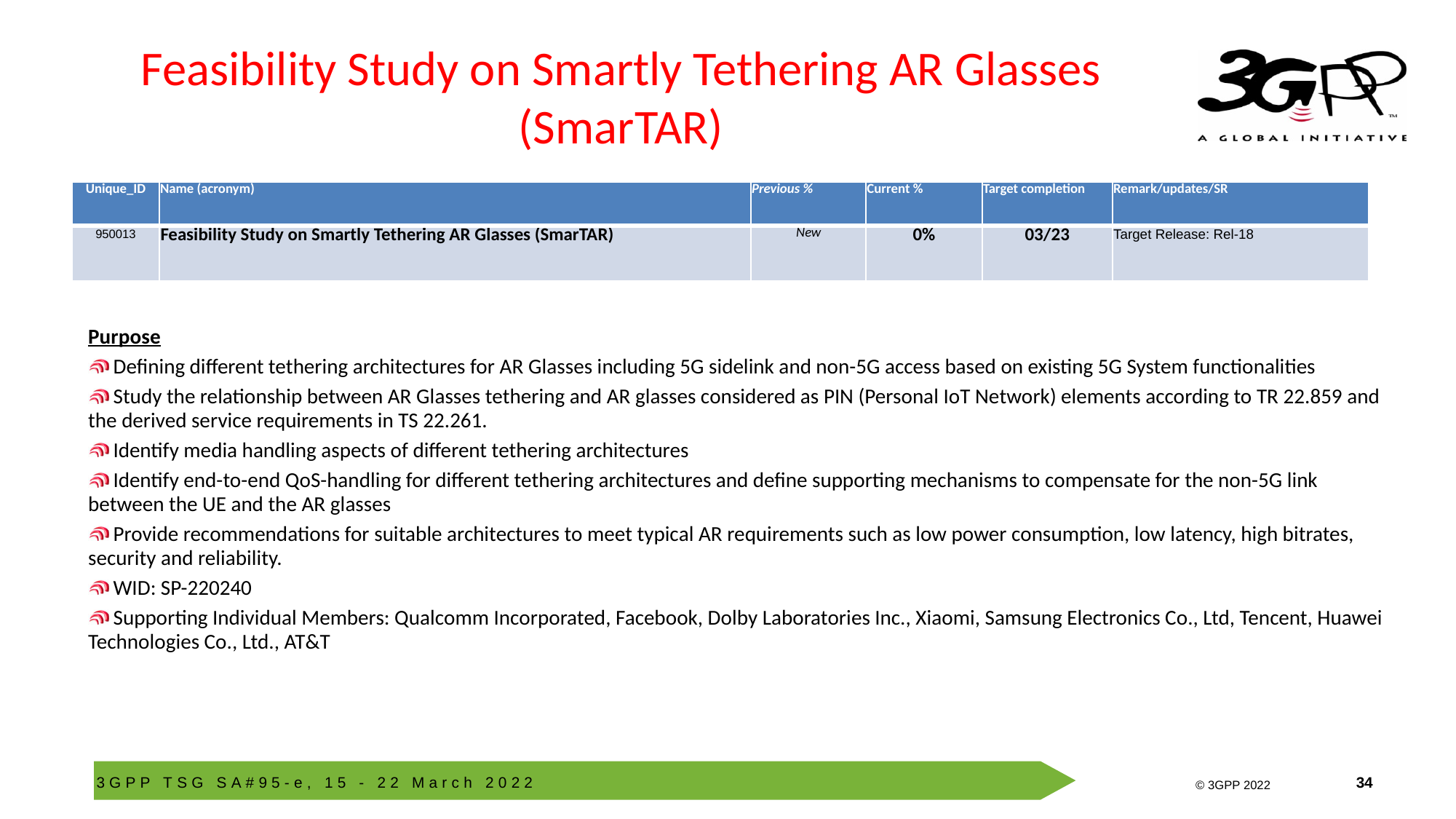

# Feasibility Study on Smartly Tethering AR Glasses (SmarTAR)
| Unique\_ID | Name (acronym) | Previous % | Current % | Target completion | Remark/updates/SR |
| --- | --- | --- | --- | --- | --- |
| 950013 | Feasibility Study on Smartly Tethering AR Glasses (SmarTAR) | New | 0% | 03/23 | Target Release: Rel-18 |
Purpose
 Defining different tethering architectures for AR Glasses including 5G sidelink and non-5G access based on existing 5G System functionalities
 Study the relationship between AR Glasses tethering and AR glasses considered as PIN (Personal IoT Network) elements according to TR 22.859 and the derived service requirements in TS 22.261.
 Identify media handling aspects of different tethering architectures
 Identify end-to-end QoS-handling for different tethering architectures and define supporting mechanisms to compensate for the non-5G link between the UE and the AR glasses
 Provide recommendations for suitable architectures to meet typical AR requirements such as low power consumption, low latency, high bitrates, security and reliability.
 WID: SP-220240
 Supporting Individual Members: Qualcomm Incorporated, Facebook, Dolby Laboratories Inc., Xiaomi, Samsung Electronics Co., Ltd, Tencent, Huawei Technologies Co., Ltd., AT&T